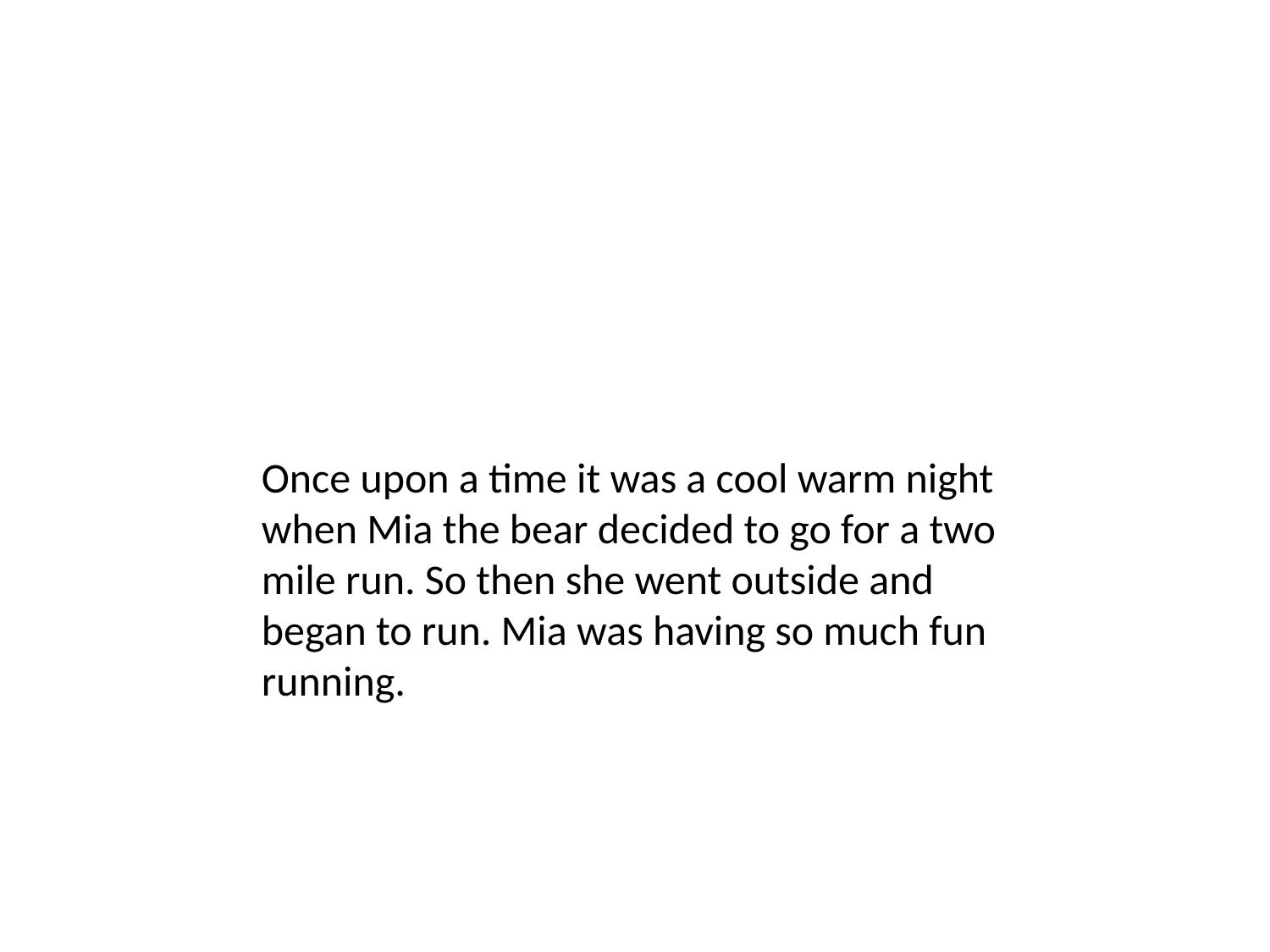

Once upon a time it was a cool warm night when Mia the bear decided to go for a two mile run. So then she went outside and began to run. Mia was having so much fun running.